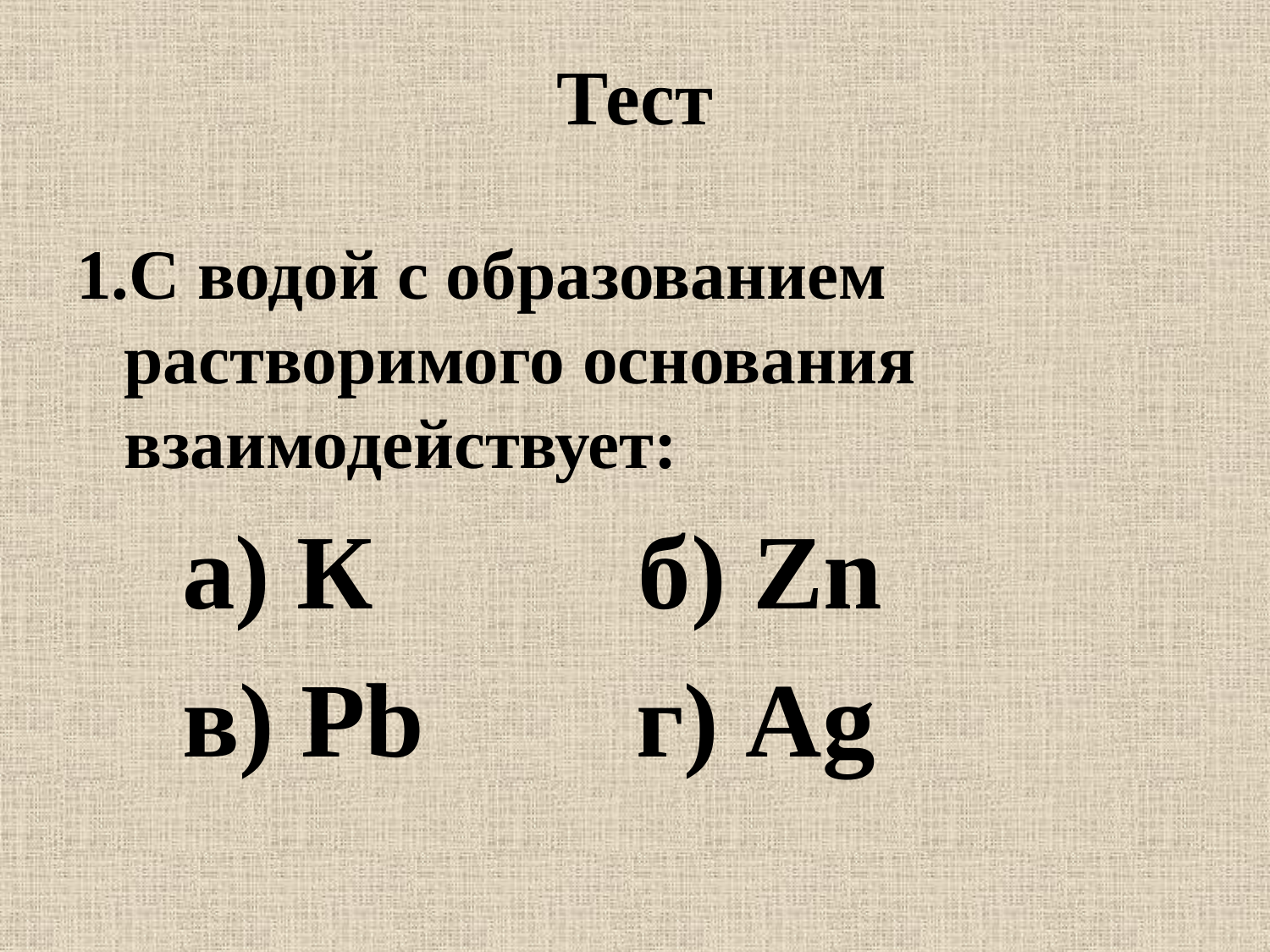

# Тест
1.С водой с образованием растворимого основания взаимодействует:
    а) К          б) Zn
    в) Pb        г) Ag